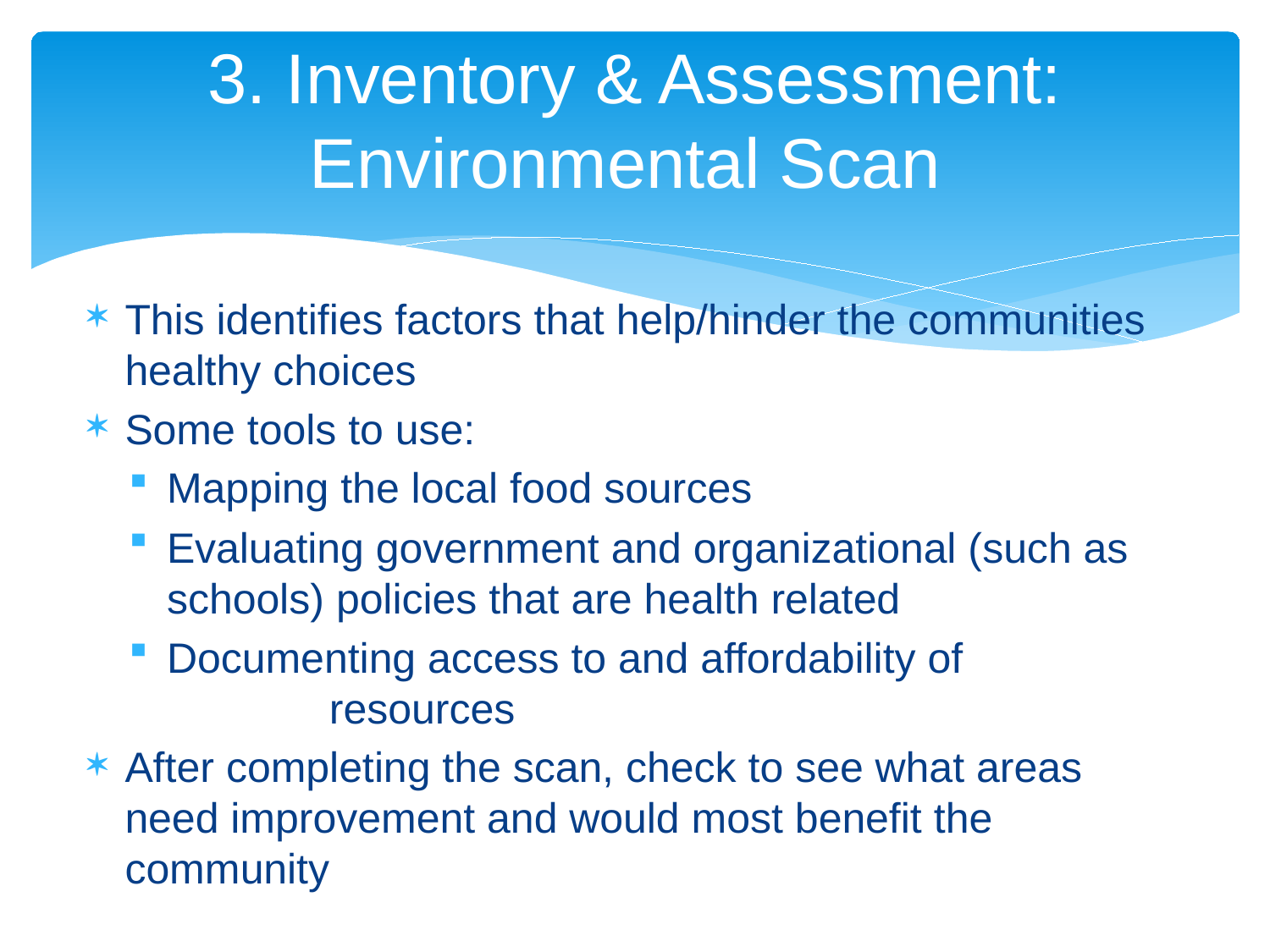

# 3. Inventory & Assessment: Environmental Scan
This identifies factors that help/hinder the communities healthy choices
Some tools to use:
Mapping the local food sources
Evaluating government and organizational (such as schools) policies that are health related
Documenting access to and affordability of 	  	   resources
After completing the scan, check to see what areas need improvement and would most benefit the community